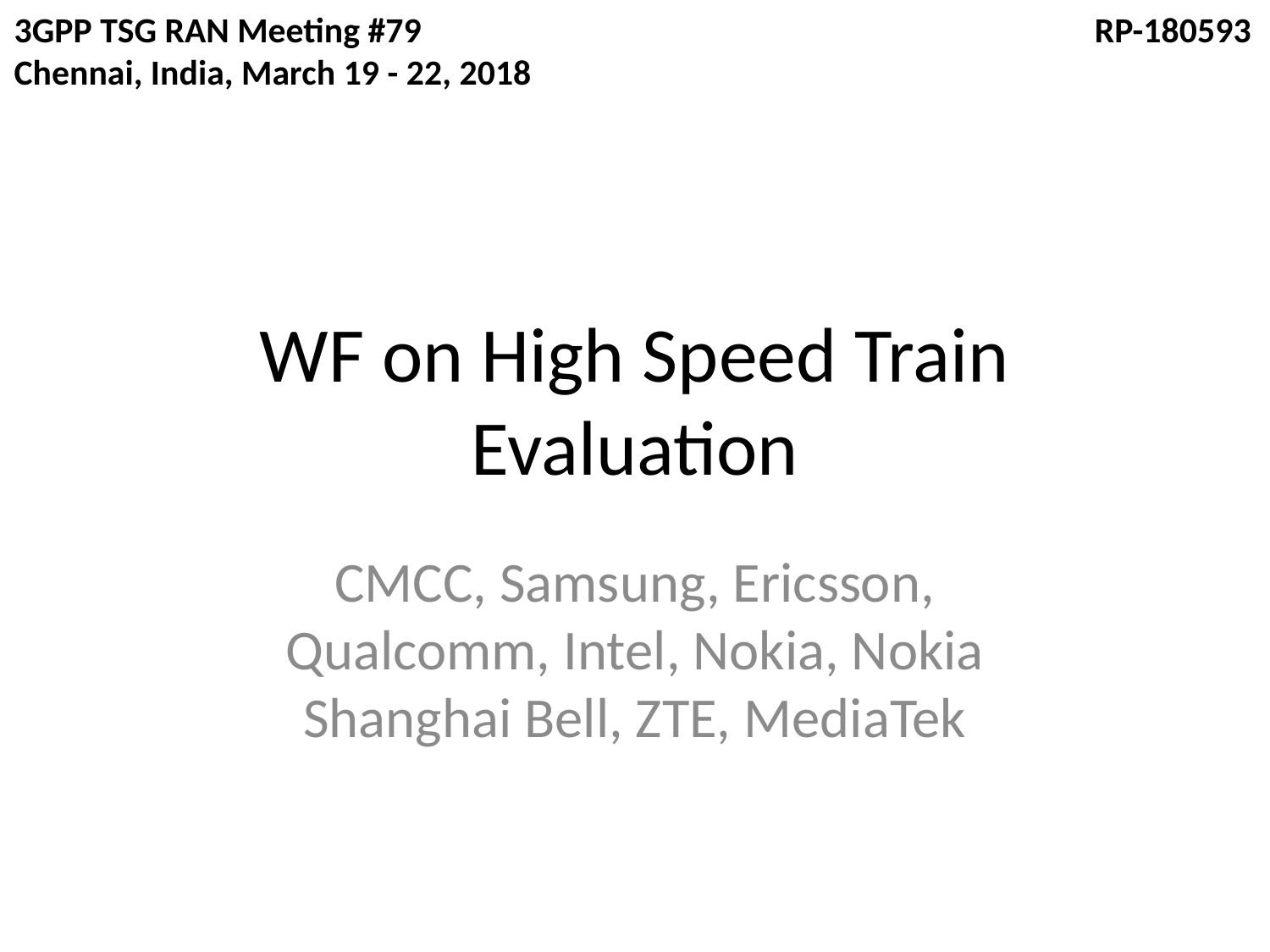

3GPP TSG RAN Meeting #79
Chennai, India, March 19 - 22, 2018
RP-180593
# WF on High Speed Train Evaluation
CMCC, Samsung, Ericsson, Qualcomm, Intel, Nokia, Nokia Shanghai Bell, ZTE, MediaTek